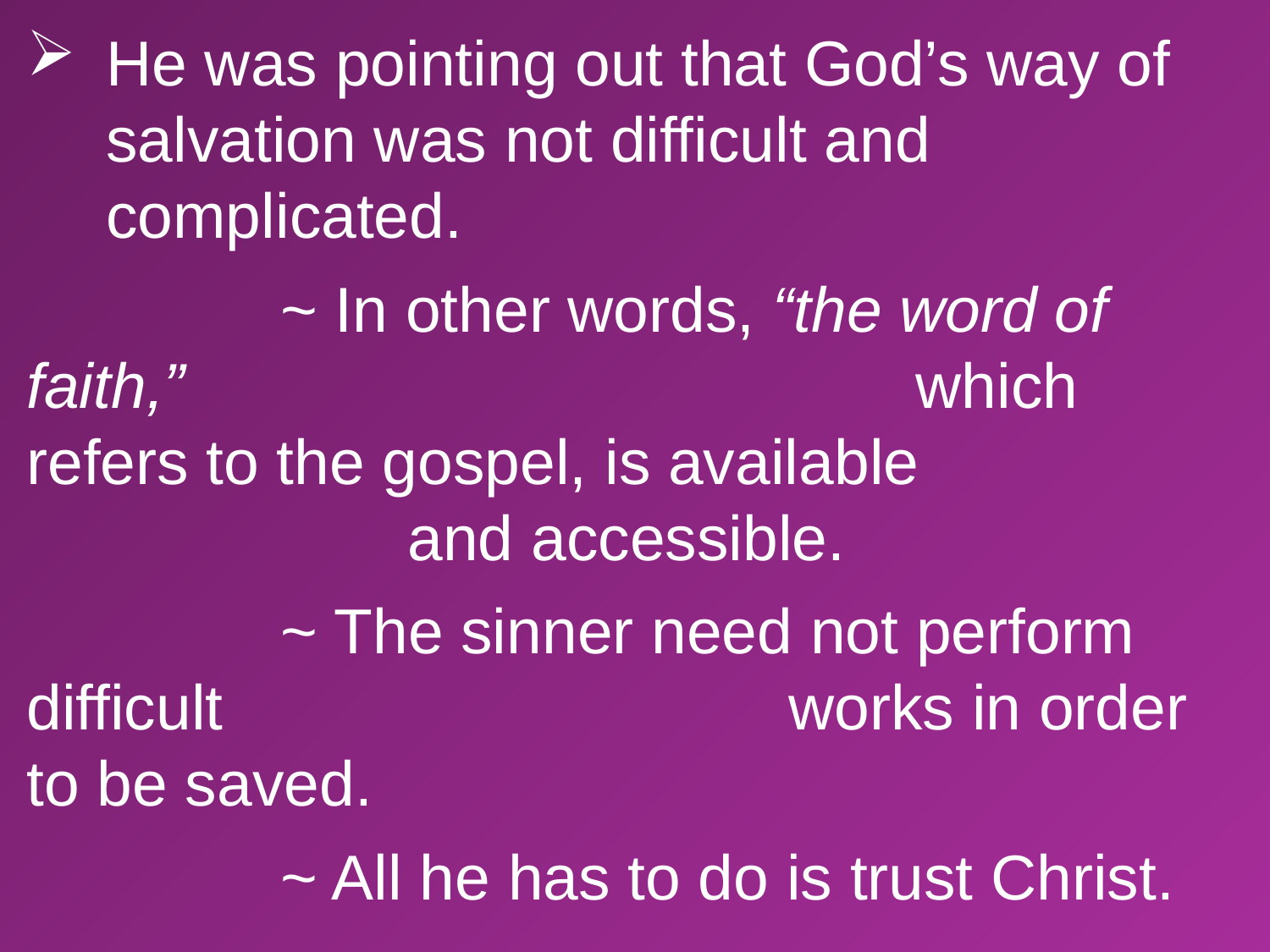

He was pointing out that God’s way of salvation was not difficult and complicated.
		~ In other words, “the word of faith,” 						which refers to the gospel, is available 					and accessible.
		~ The sinner need not perform difficult 					works in order to be saved.
		~ All he has to do is trust Christ.